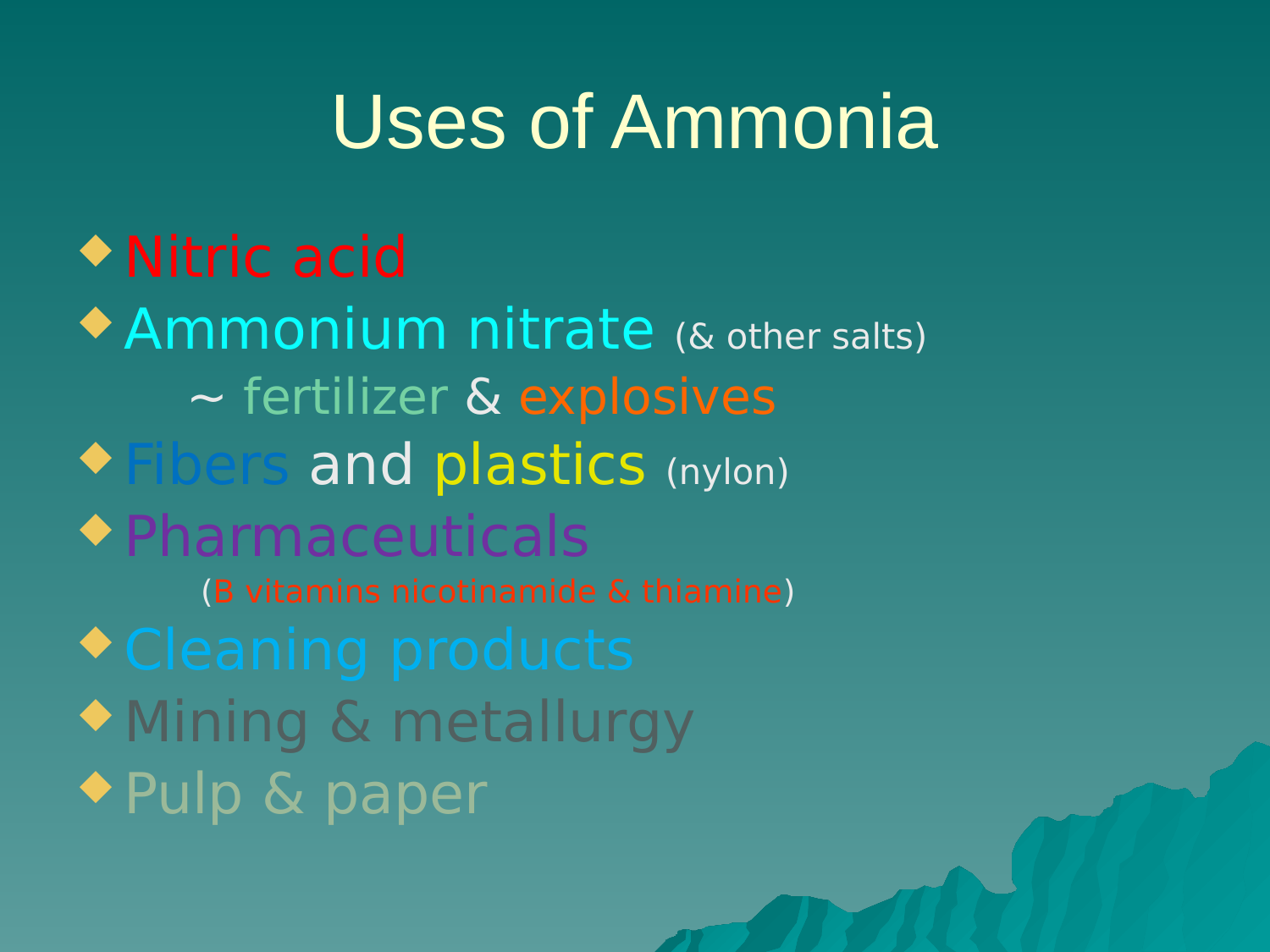

# Uses of Ammonia
Nitric acid
Ammonium nitrate (& other salts)
   ~ fertilizer & explosives
Fibers and plastics (nylon)
Pharmaceuticals
      (B vitamins nicotinamide & thiamine)
Cleaning products
Mining & metallurgy
Pulp & paper